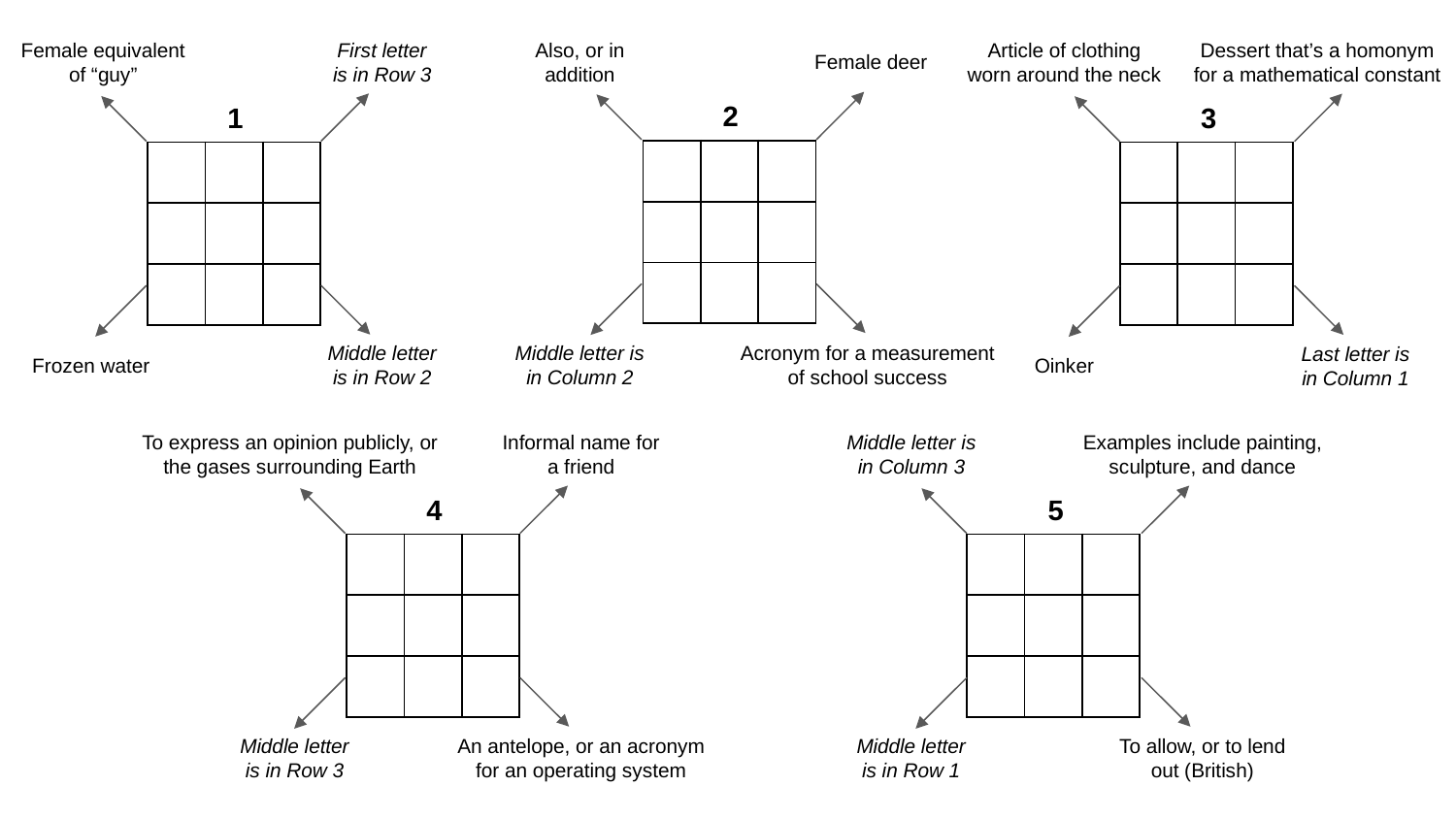

Female equivalent of “guy”
First letter is in Row 3
Also, or in addition
Female deer
Dessert that’s a homonym for a mathematical constant
Article of clothing worn around the neck
2
1
3
|  |  |  |
| --- | --- | --- |
|  |  |  |
|  |  |  |
|  |  |  |
| --- | --- | --- |
|  |  |  |
|  |  |  |
|  |  |  |
| --- | --- | --- |
|  |  |  |
|  |  |  |
Frozen water
Middle letter is in Row 2
Middle letter is in Column 2
Acronym for a measurement of school success
Last letter is in Column 1
Oinker
To express an opinion publicly, or the gases surrounding Earth
Middle letter is in Column 3
Examples include painting, sculpture, and dance
Informal name for a friend
4
5
|  |  |  |
| --- | --- | --- |
|  |  |  |
|  |  |  |
|  |  |  |
| --- | --- | --- |
|  |  |  |
|  |  |  |
Middle letter is in Row 3
An antelope, or an acronym for an operating system
Middle letter is in Row 1
To allow, or to lend out (British)